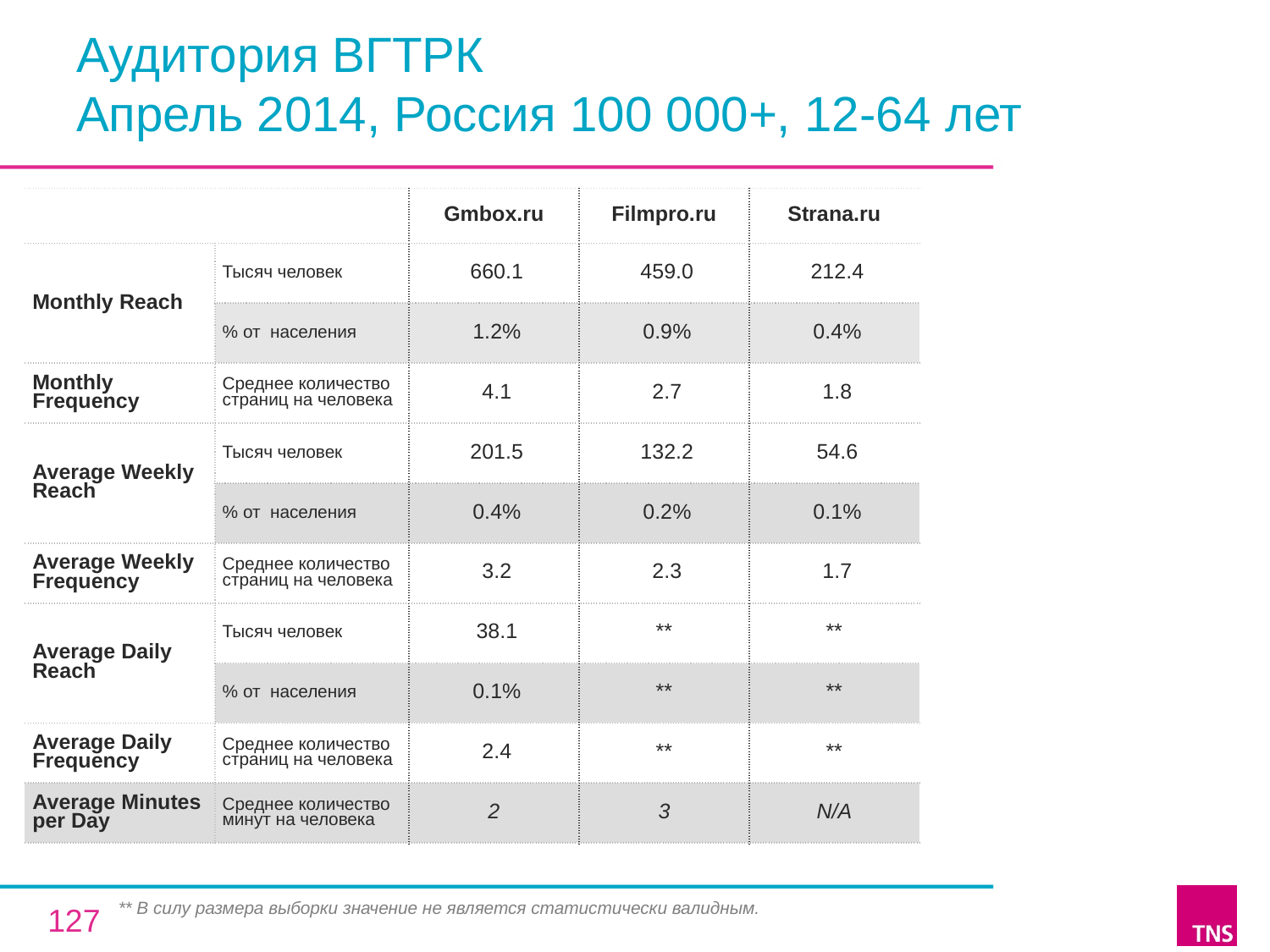

# Аудитория ВГТРК Апрель 2014, Россия 100 000+, 12-64 лет
|  |  | Gmbox.ru | Filmpro.ru | Strana.ru |
| --- | --- | --- | --- | --- |
| Monthly Reach | Тысяч человек | 660.1 | 459.0 | 212.4 |
|  | % от населения | 1.2% | 0.9% | 0.4% |
| Monthly Frequency | Среднее количество страниц на человека | 4.1 | 2.7 | 1.8 |
| Average Weekly Reach | Тысяч человек | 201.5 | 132.2 | 54.6 |
|  | % от населения | 0.4% | 0.2% | 0.1% |
| Average Weekly Frequency | Среднее количество страниц на человека | 3.2 | 2.3 | 1.7 |
| Average Daily Reach | Тысяч человек | 38.1 | \*\* | \*\* |
|  | % от населения | 0.1% | \*\* | \*\* |
| Average Daily Frequency | Среднее количество страниц на человека | 2.4 | \*\* | \*\* |
| Average Minutes per Day | Среднее количество минут на человека | 2 | 3 | N/A |
** В силу размера выборки значение не является статистически валидным.
127